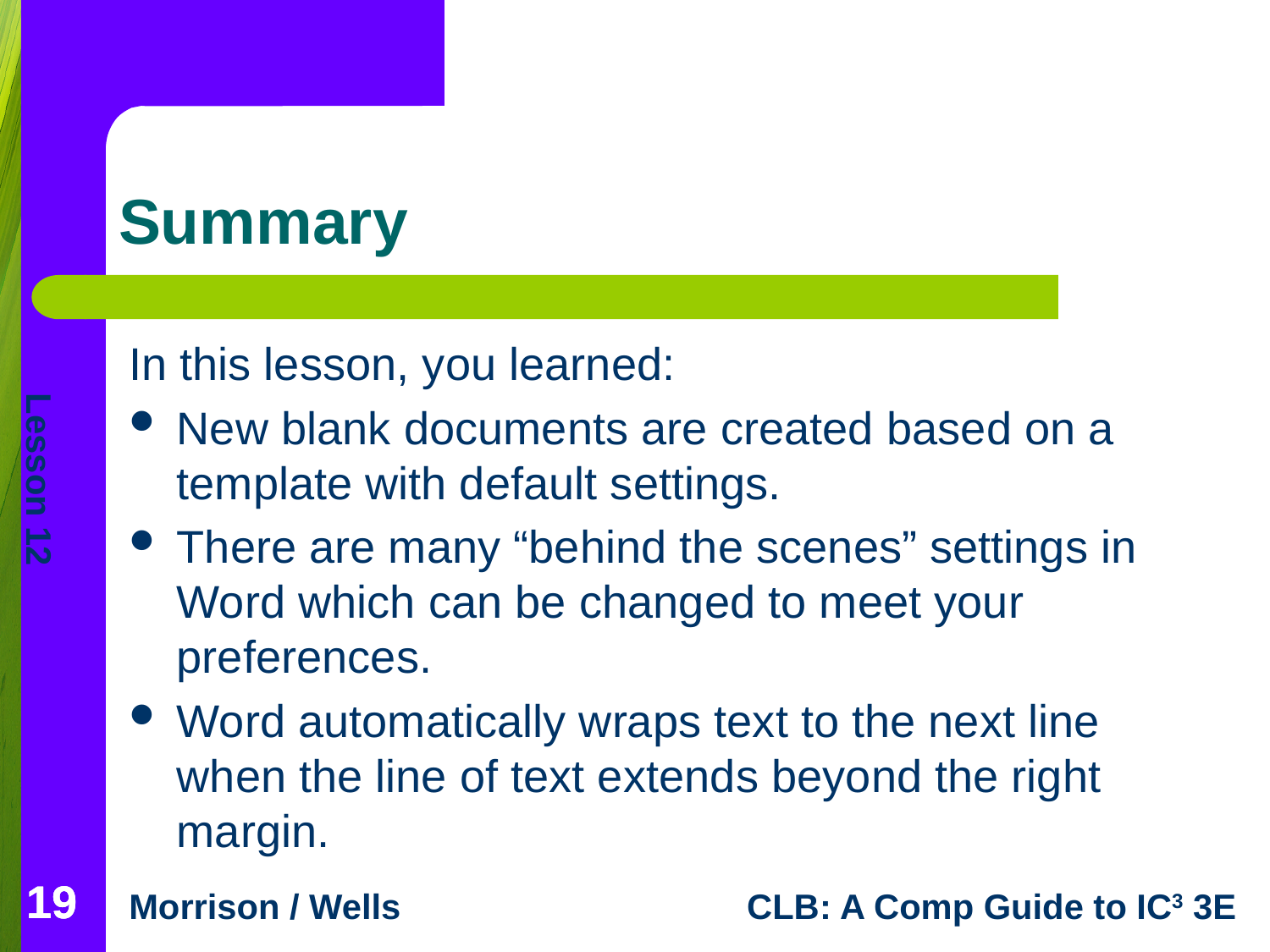

# Summary
In this lesson, you learned:
New blank documents are created based on a template with default settings.
There are many “behind the scenes” settings in Word which can be changed to meet your preferences.
Word automatically wraps text to the next line when the line of text extends beyond the right margin.
19
19
19